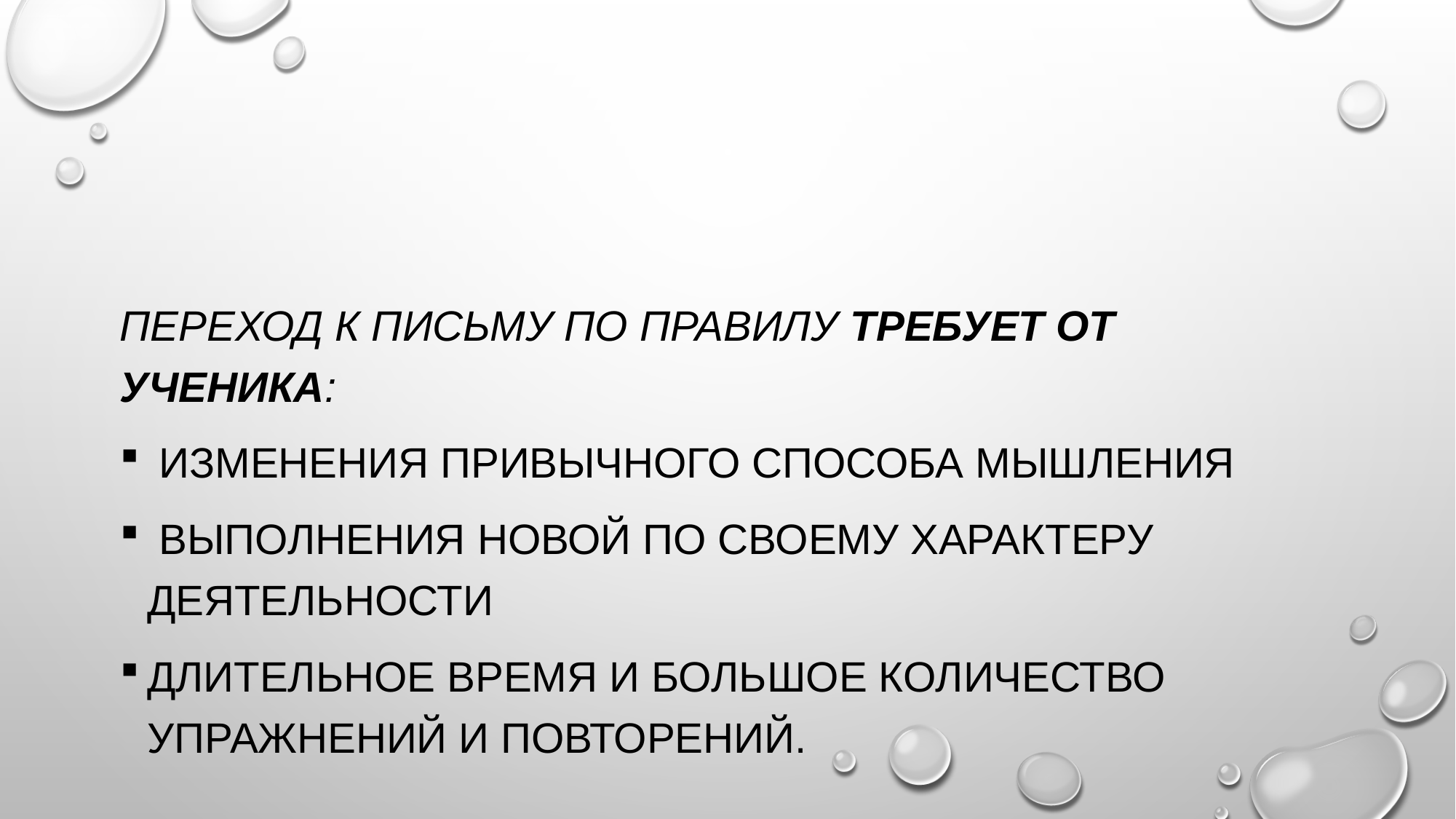

#
Переход к письму по правилу требует от ученика:
 изменения привычного способа мышления
 выполнения новой по своему характеру деятельности
Длительное время и большое количество упражнений и повторений.